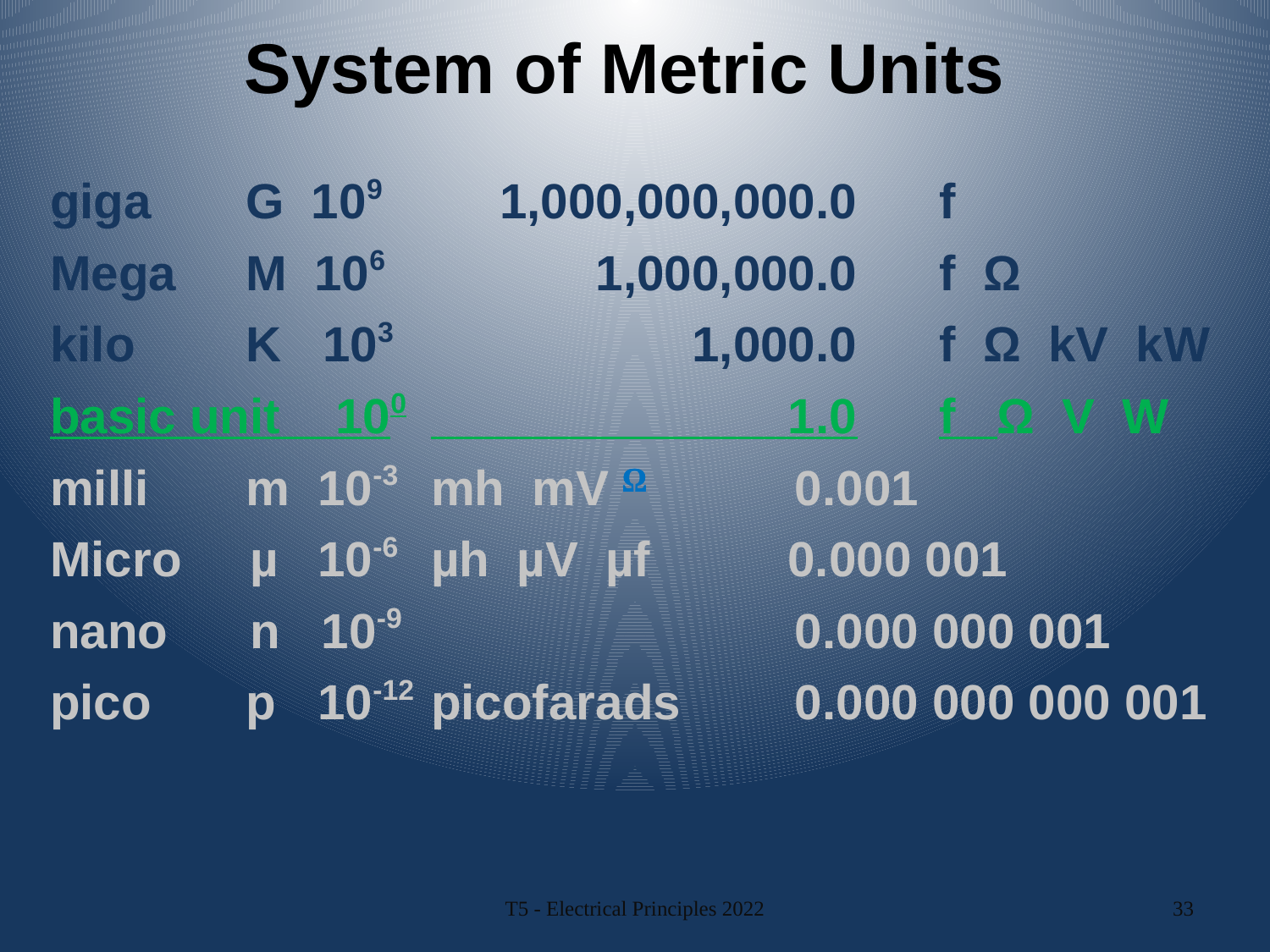

System of Metric Units
giga	     G  109 	     1,000,000,000.0	f
Mega	     M  106	            1,000,000.0	f  Ω
kilo	     K   103	                   1,000.0	f  Ω  kV  kW
basic unit    100	                          1.0	f   Ω  V  W
milli	     m	 10-3	mh  mV  	        0.001
Micro     µ	 10-6	µh  µV  µf          0.000 001
nano      n   10-9			        0.000 000 001
pico	     p	 10-12	picofarads	        0.000 000 000 001
Ω
Ω
T5 - Electrical Principles 2022
33